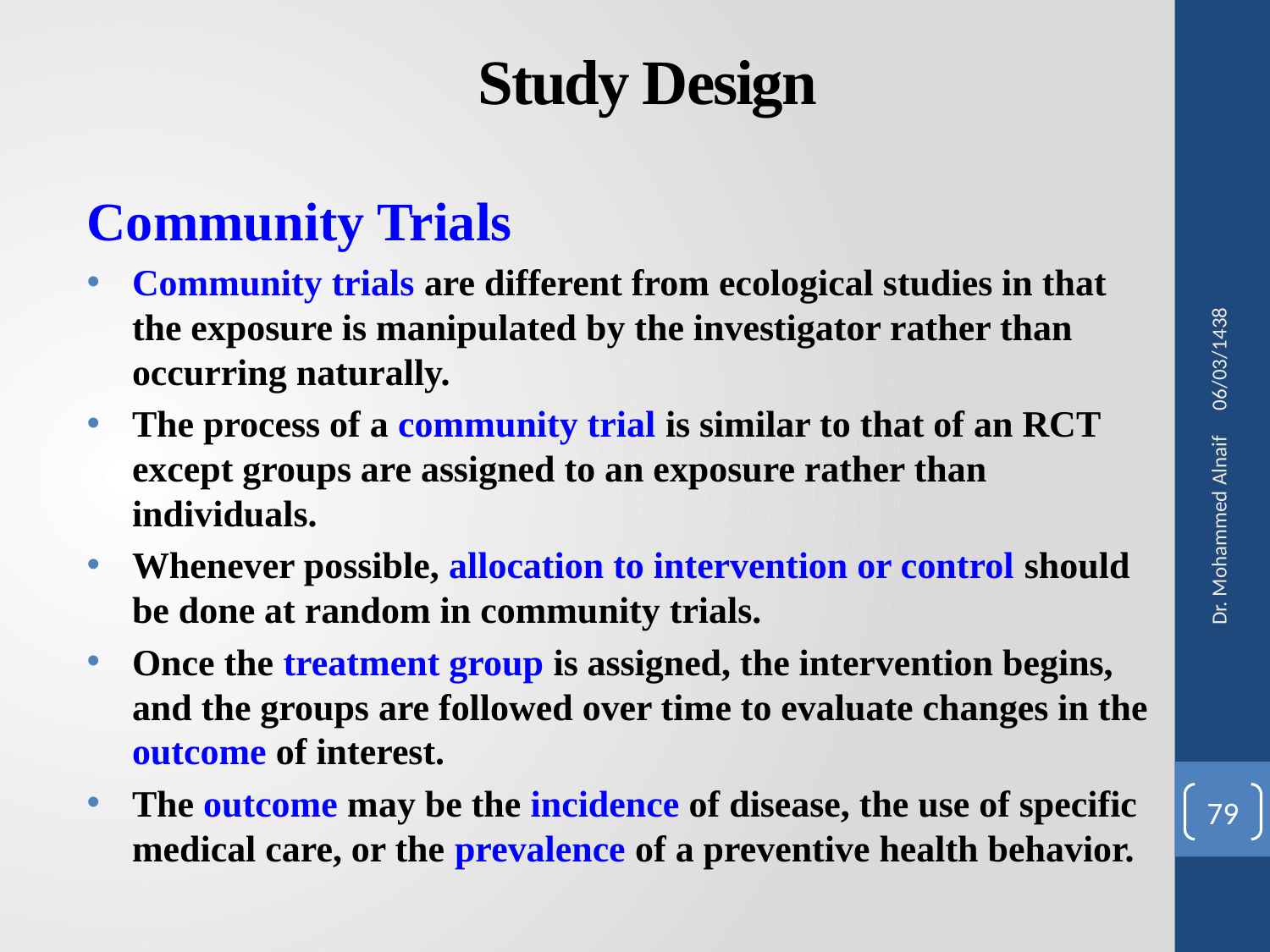

# Study Design
Community Trials
Community trials are different from ecological studies in that the exposure is manipulated by the investigator rather than occurring naturally.
The process of a community trial is similar to that of an RCT except groups are assigned to an exposure rather than individuals.
Whenever possible, allocation to intervention or control should be done at random in community trials.
Once the treatment group is assigned, the intervention begins, and the groups are followed over time to evaluate changes in the outcome of interest.
The outcome may be the incidence of disease, the use of specific medical care, or the prevalence of a preventive health behavior.
06/03/1438
Dr. Mohammed Alnaif
79